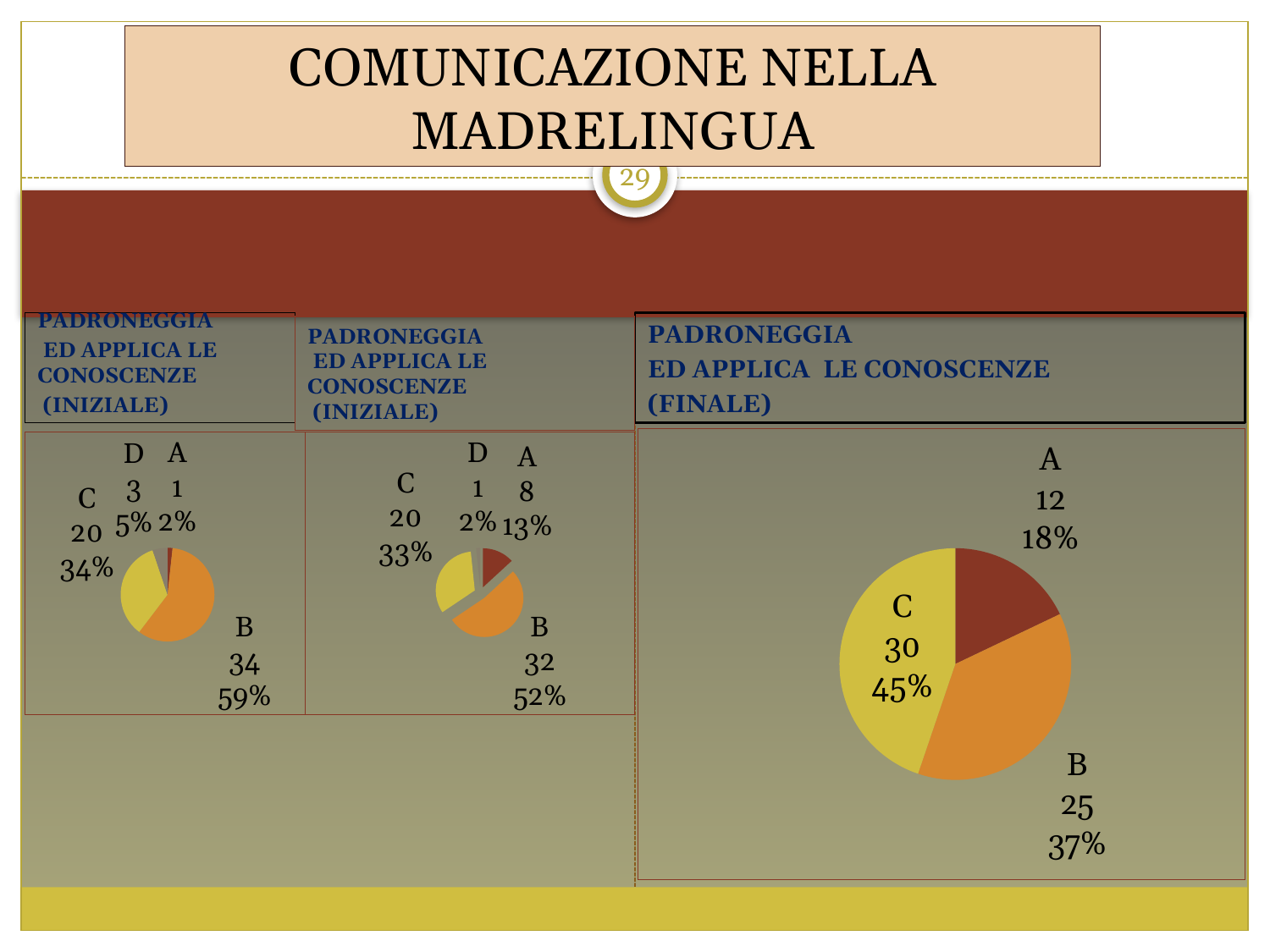

# COMUNICAZIONE NELLA MADRELINGUA
29
PADRONEGGIA
 ED APPLICA LE CONOSCENZE
 (INIZIALE)
PADRONEGGIA
ED APPLICA  LE CONOSCENZE
(FINALE)
PADRONEGGIA
 ED APPLICA LE CONOSCENZE
 (INIZIALE)

### Chart

| Category | Colonna1 |
|---|---|
| A | 12.0 |
| B | 25.0 |
| C | 30.0 |
| D | 0.0 |

### Chart

| Category | Colonna1 |
|---|---|
| A | 1.0 |
| B | 34.0 |
| C | 20.0 |
| D | 3.0 |

### Chart

| Category | Colonna1 |
|---|---|
| A | 8.0 |
| B | 32.0 |
| C | 20.0 |
| D | 1.0 |